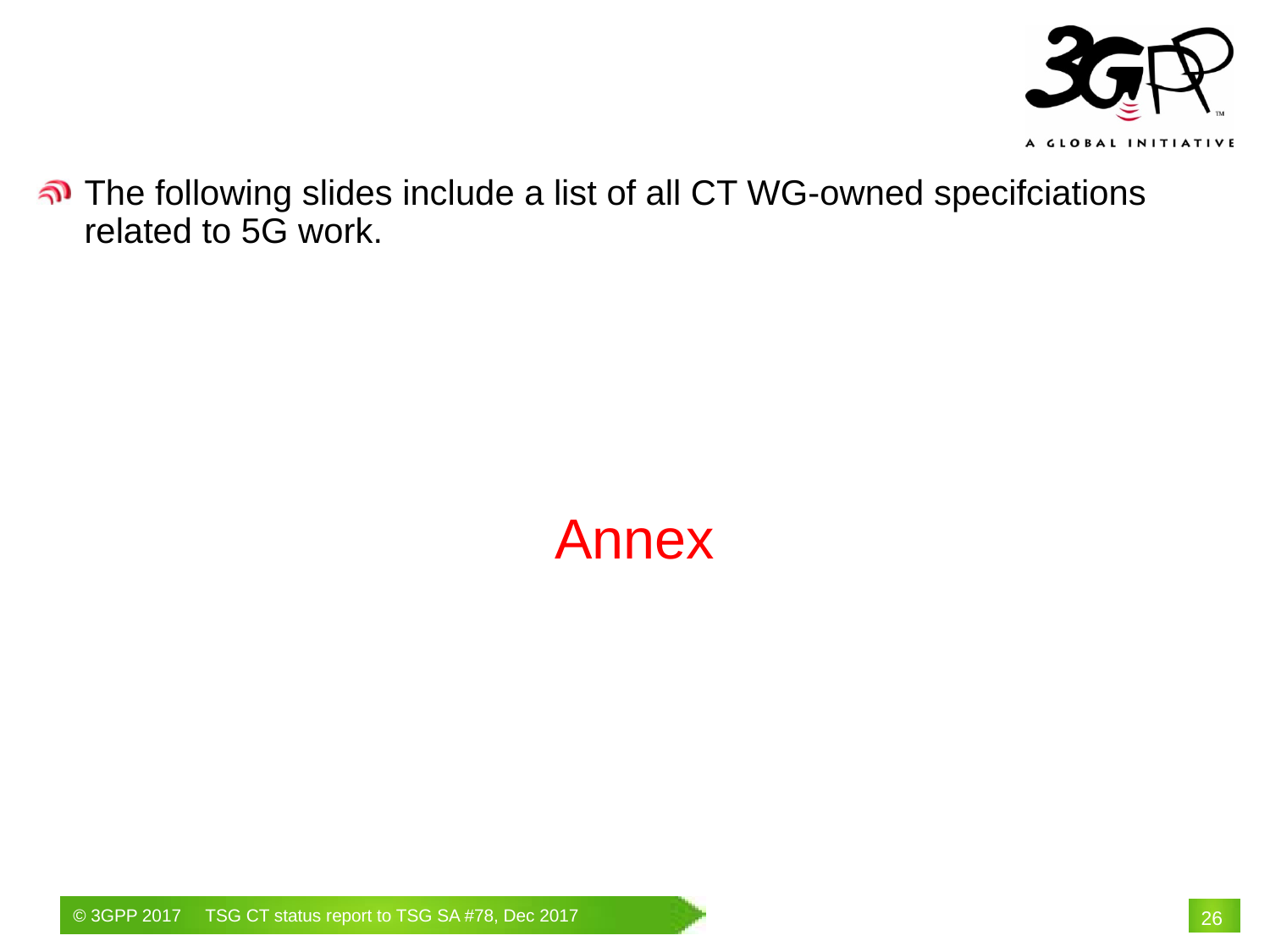

# Annex
The following slides include a list of all CT WG-owned specifciations related to 5G work.

26